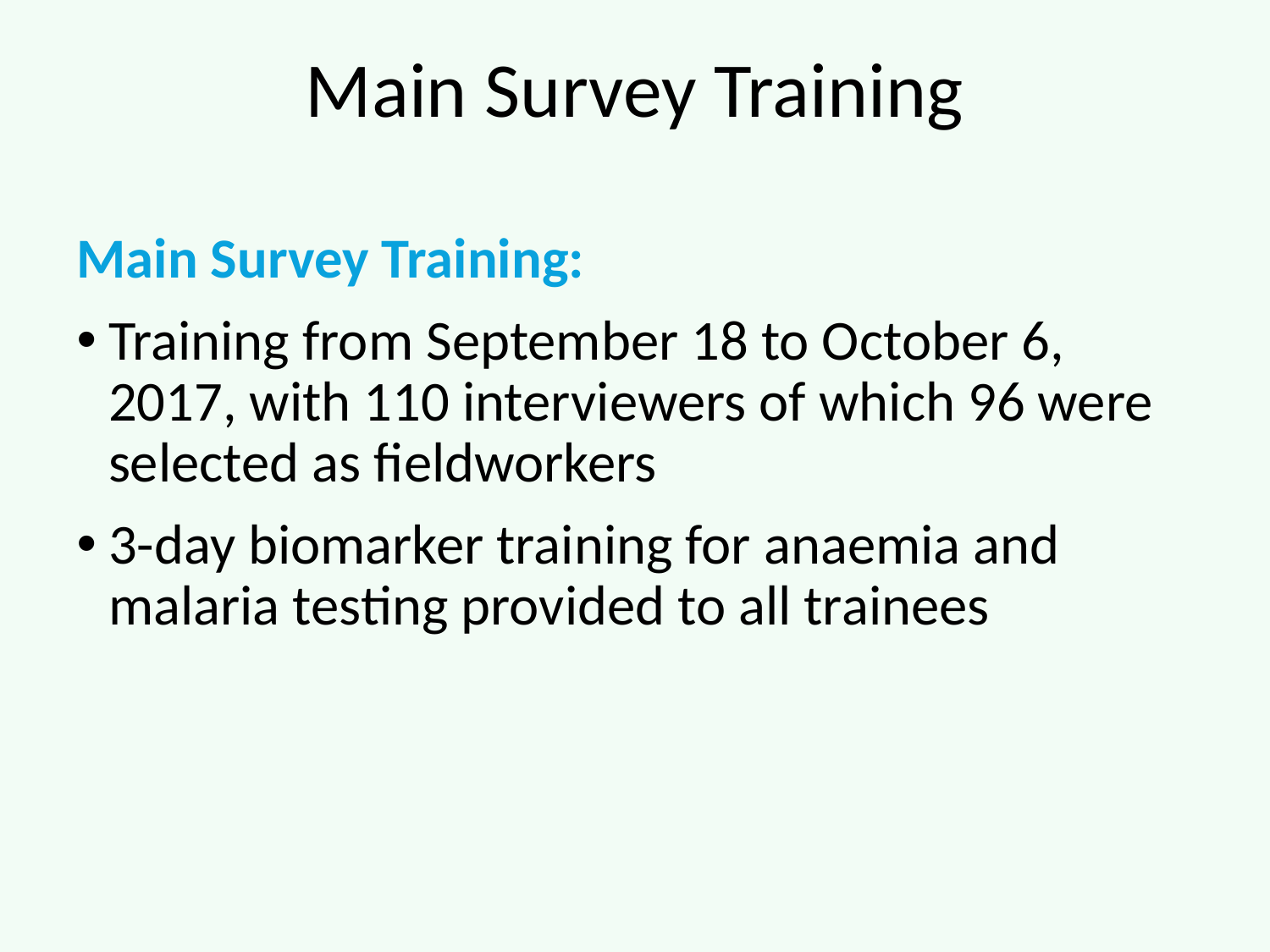

# Main Survey Training
Main Survey Training:
Training from September 18 to October 6, 2017, with 110 interviewers of which 96 were selected as fieldworkers
3-day biomarker training for anaemia and malaria testing provided to all trainees